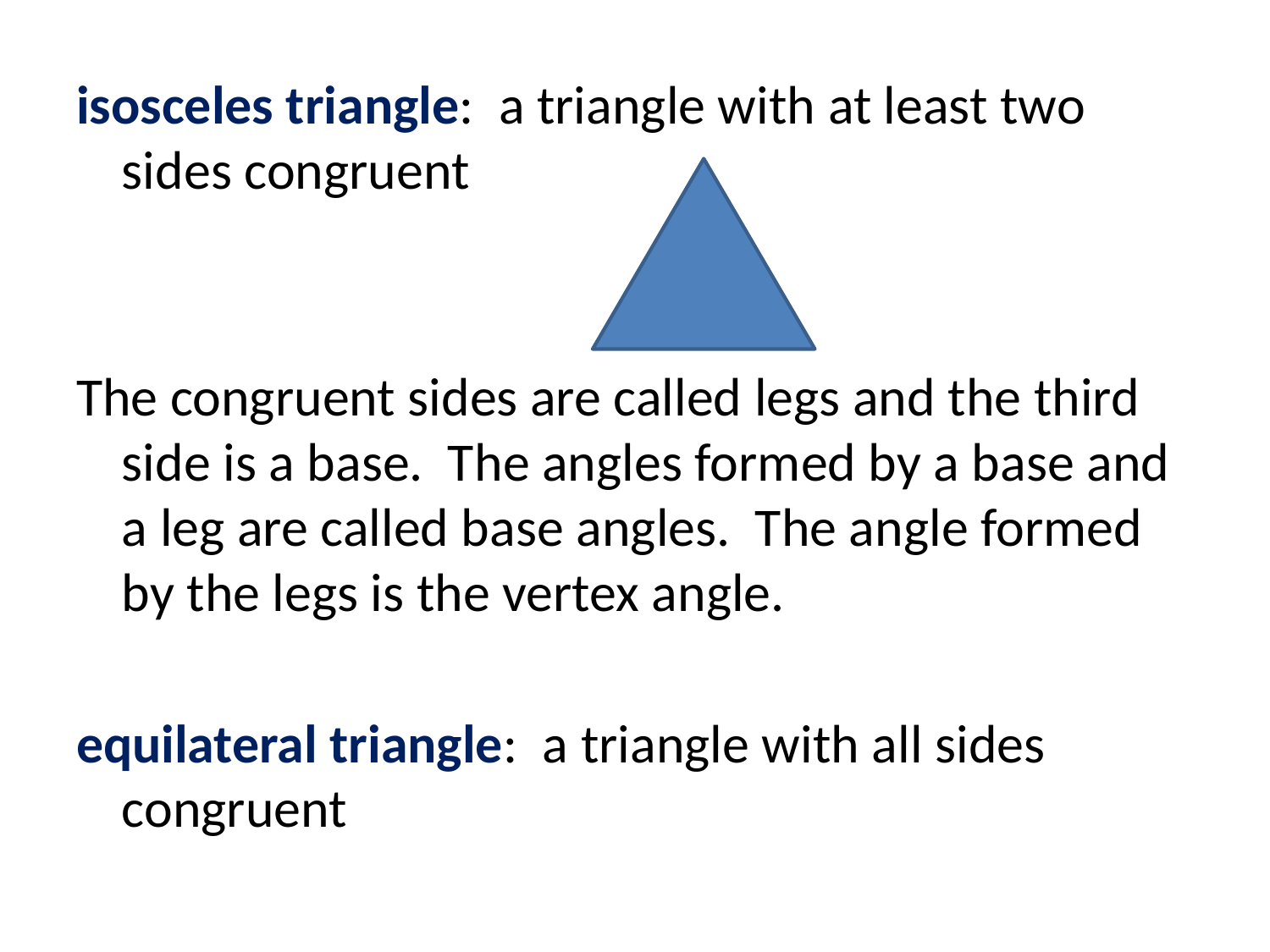

#
isosceles triangle:  a triangle with at least two sides congruent

The congruent sides are called legs and the third side is a base.  The angles formed by a base and a leg are called base angles.  The angle formed by the legs is the vertex angle.

equilateral triangle:  a triangle with all sides congruent